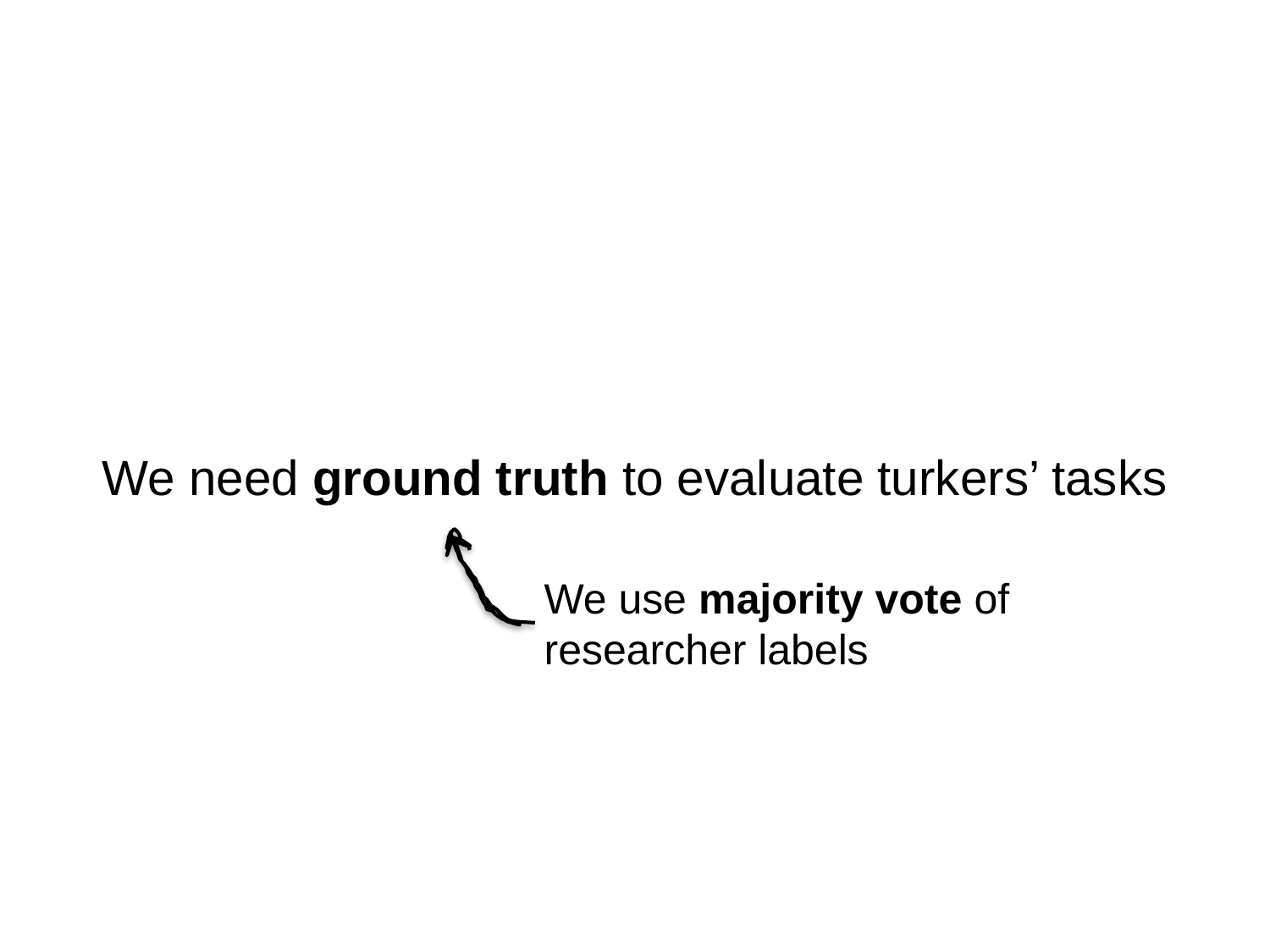

We need ground truth to evaluate turkers’ tasks

We use majority vote of
researcher labels